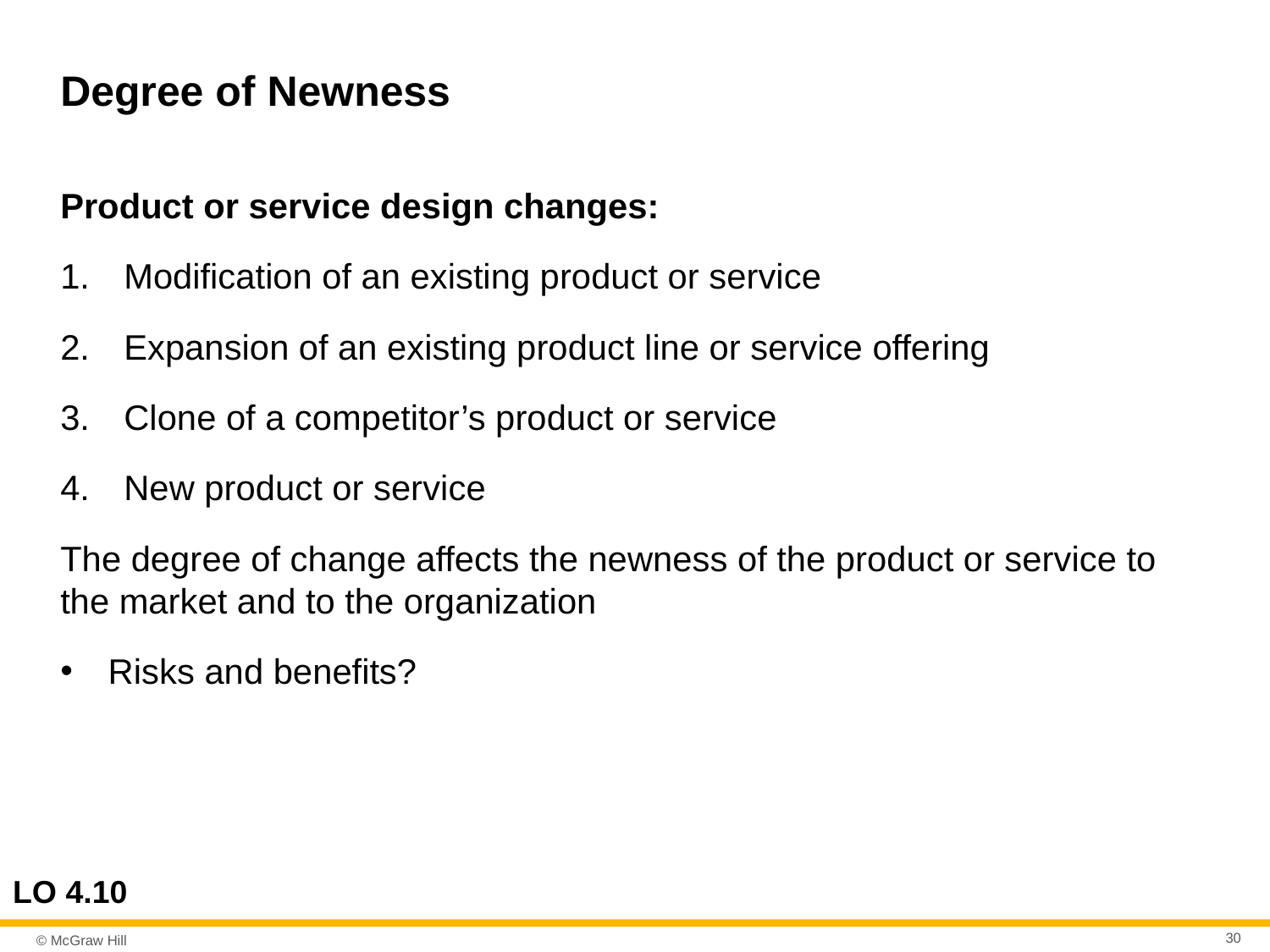

# Degree of Newness
Product or service design changes:
Modification of an existing product or service
Expansion of an existing product line or service offering
Clone of a competitor’s product or service
New product or service
The degree of change affects the newness of the product or service to the market and to the organization
Risks and benefits?
LO 4.10